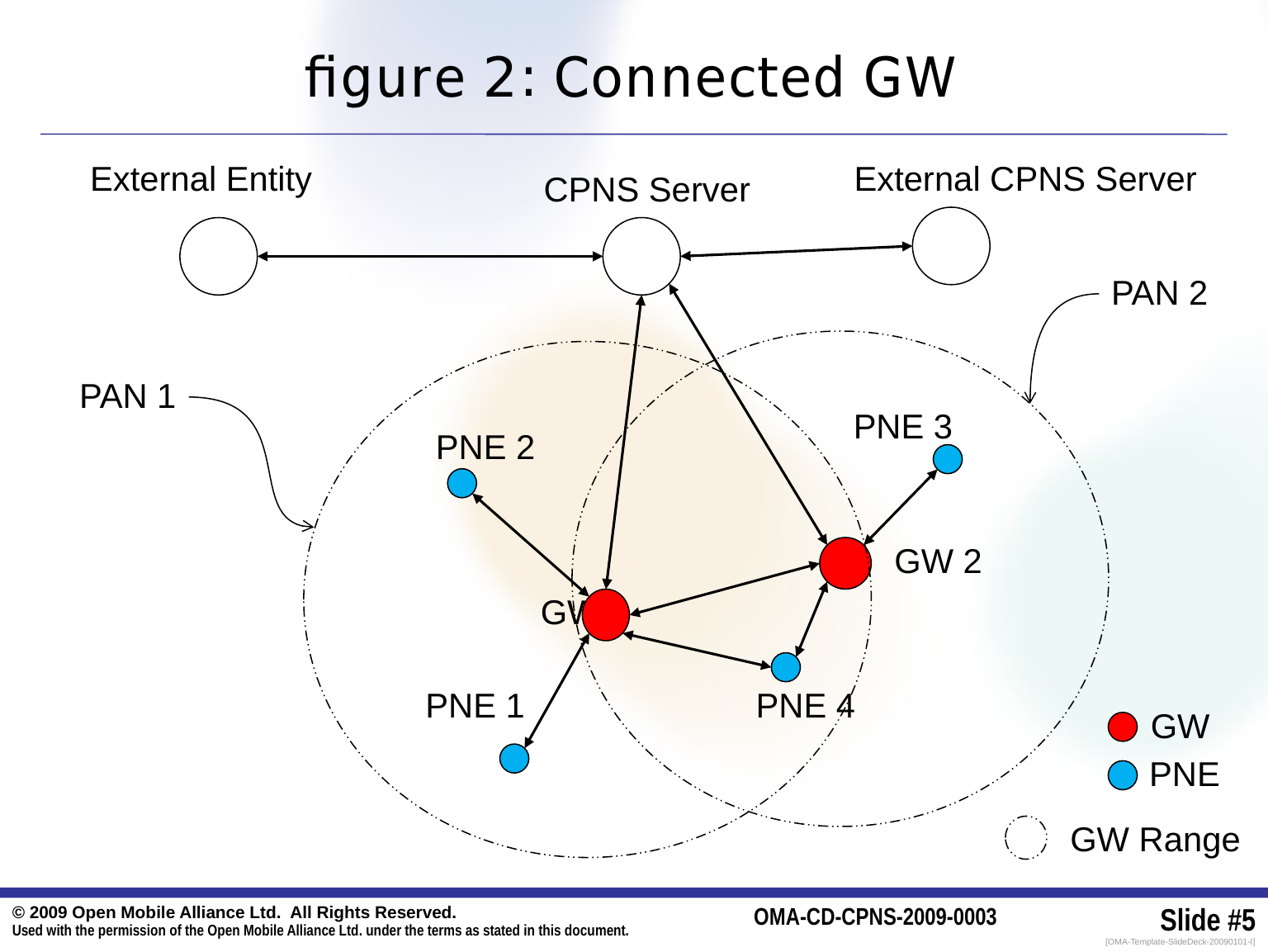

# figure 2: Connected GW
External Entity
External CPNS Server
CPNS Server

PAN 2

PAN 1
PNE 3
PNE 2

GW 2
GW 1

PNE 1
PNE 4
GW

PNE

GW Range